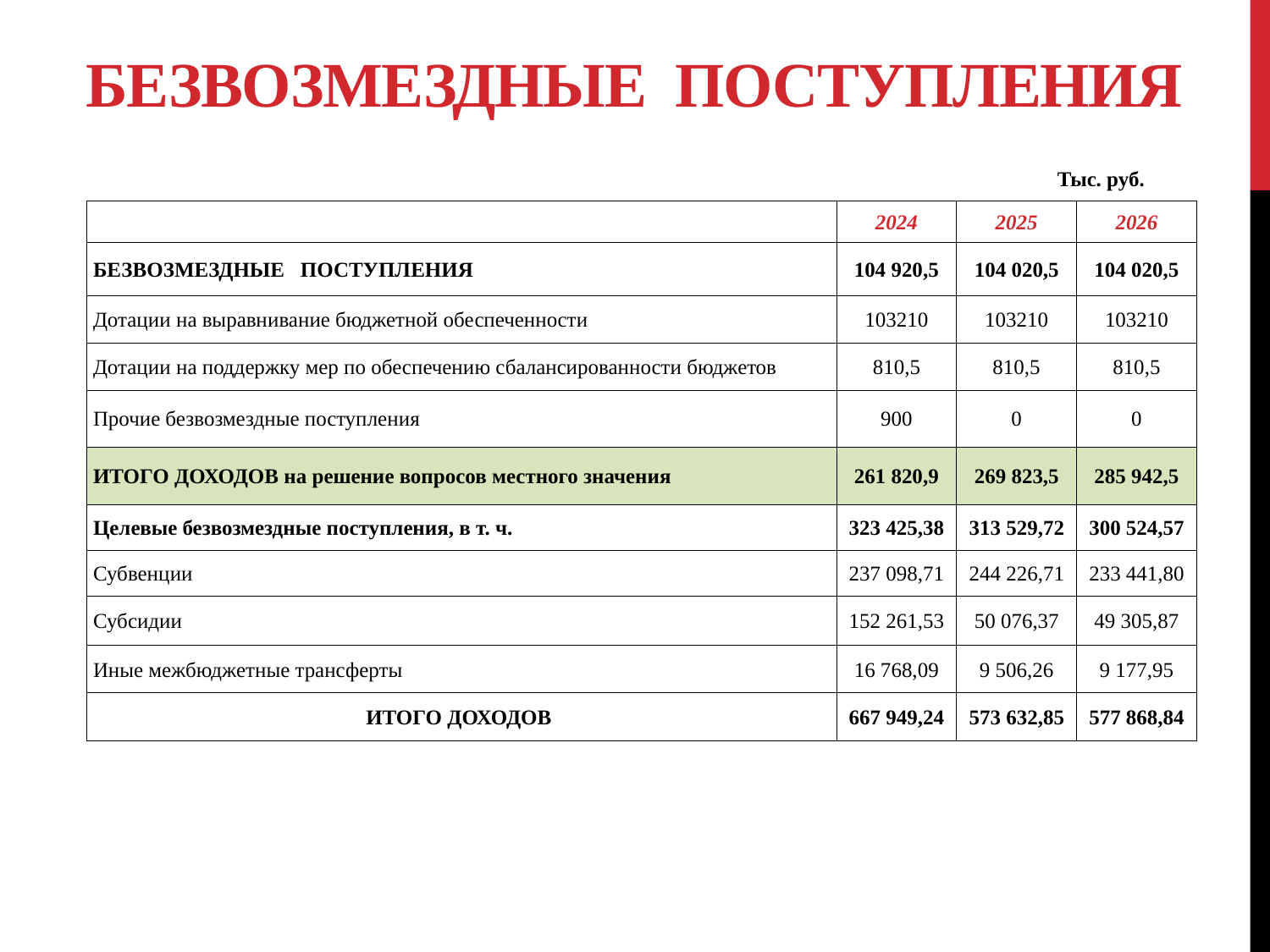

# Безвозмездные  поступления
Тыс. руб.
|  | 2024 | 2025 | 2026 |
| --- | --- | --- | --- |
| БЕЗВОЗМЕЗДНЫЕ ПОСТУПЛЕНИЯ | 104 920,5 | 104 020,5 | 104 020,5 |
| Дотации на выравнивание бюджетной обеспеченности | 103210 | 103210 | 103210 |
| Дотации на поддержку мер по обеспечению сбалансированности бюджетов | 810,5 | 810,5 | 810,5 |
| Прочие безвозмездные поступления | 900 | 0 | 0 |
| ИТОГО ДОХОДОВ на решение вопросов местного значения | 261 820,9 | 269 823,5 | 285 942,5 |
| Целевые безвозмездные поступления, в т. ч. | 323 425,38 | 313 529,72 | 300 524,57 |
| Субвенции | 237 098,71 | 244 226,71 | 233 441,80 |
| Субсидии | 152 261,53 | 50 076,37 | 49 305,87 |
| Иные межбюджетные трансферты | 16 768,09 | 9 506,26 | 9 177,95 |
| ИТОГО ДОХОДОВ | 667 949,24 | 573 632,85 | 577 868,84 |